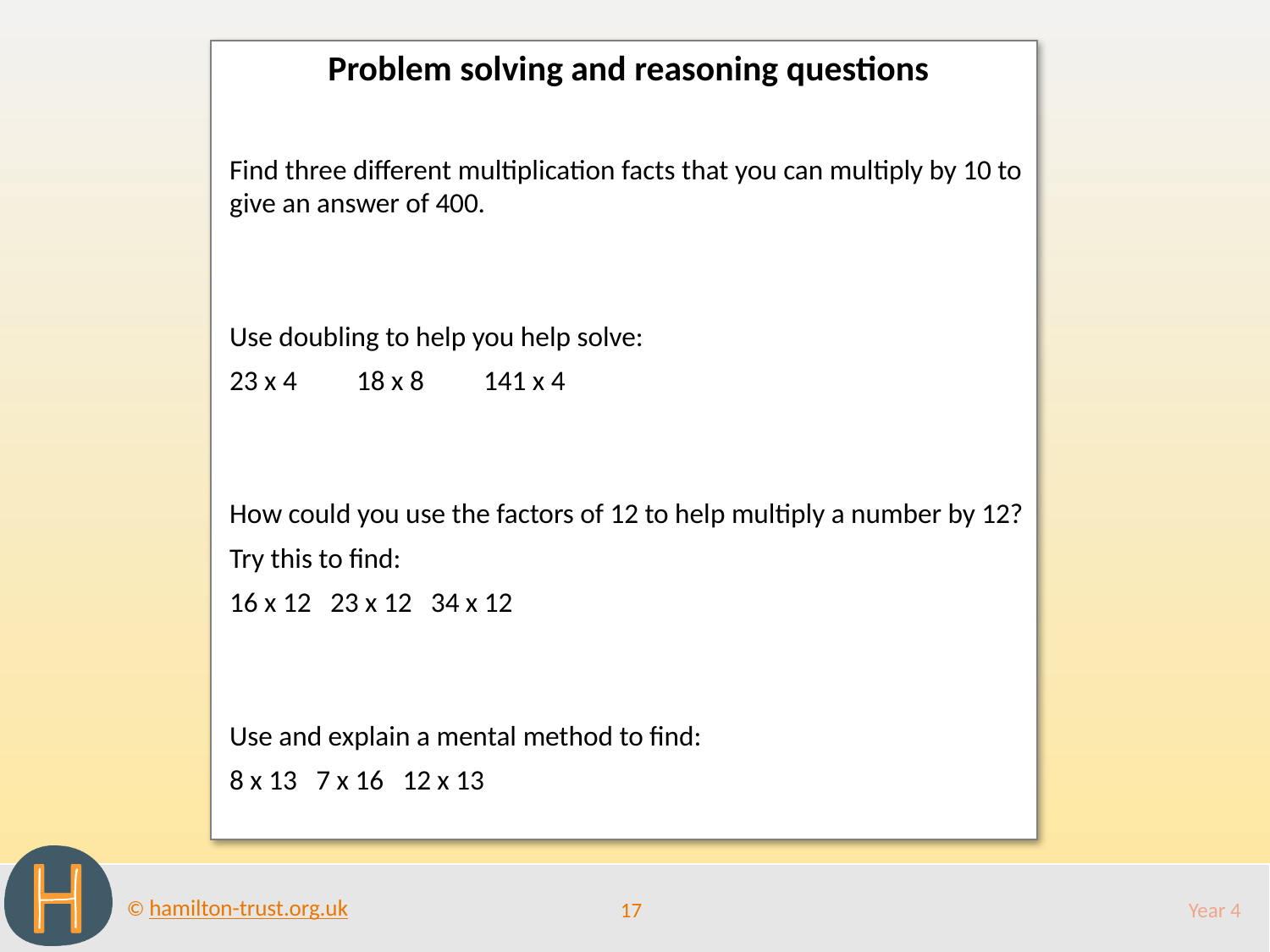

Problem solving and reasoning questions

Find three different multiplication facts that you can multiply by 10 to give an answer of 400.

Use doubling to help you help solve:
23 x 4	18 x 8	141 x 4

How could you use the factors of 12 to help multiply a number by 12?
Try this to find:
16 x 12   23 x 12   34 x 12

Use and explain a mental method to find:
8 x 13   7 x 16   12 x 13

17
Year 4